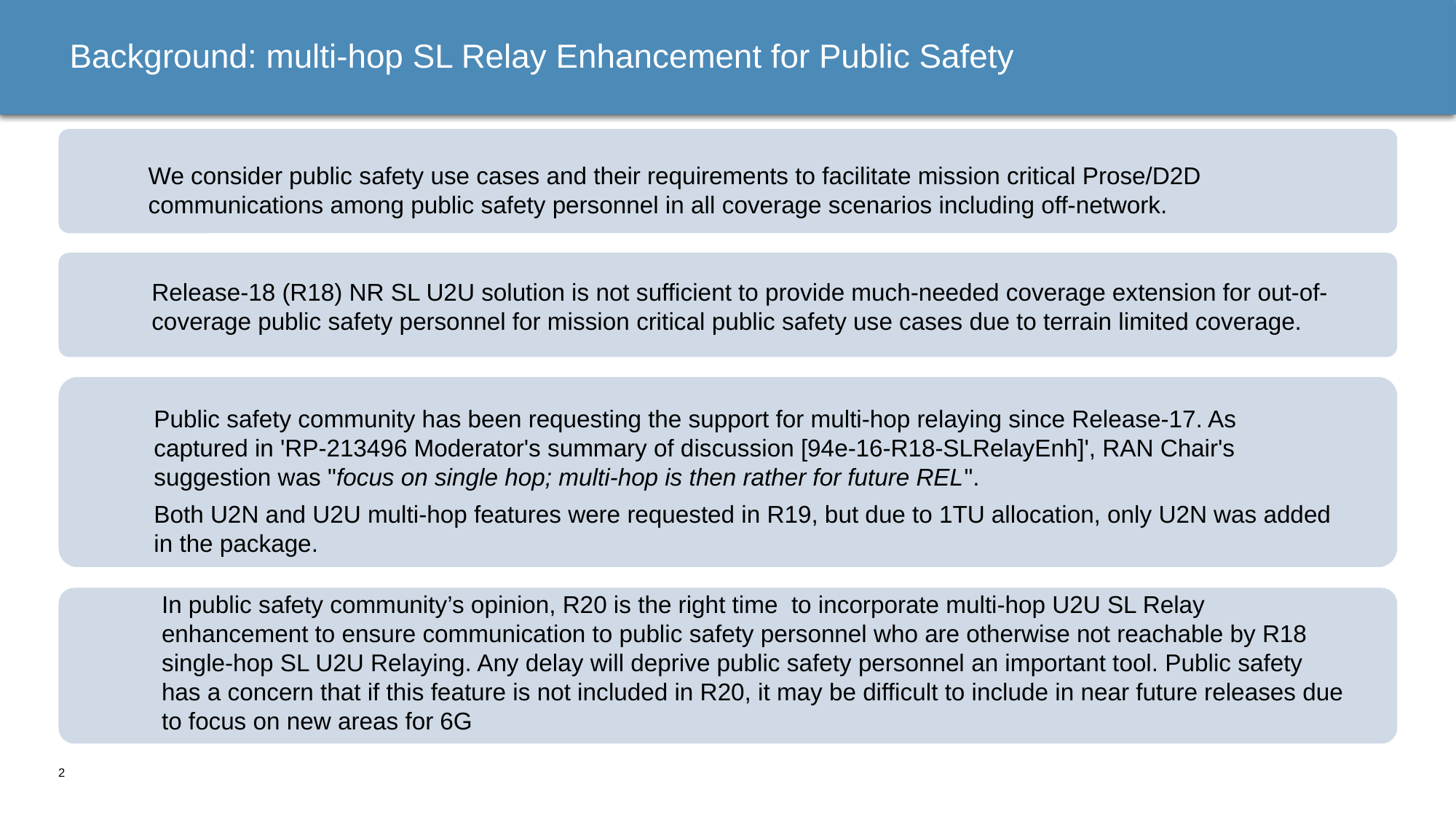

# Background: multi-hop SL Relay Enhancement for Public Safety

We consider public safety use cases and their requirements to facilitate mission critical Prose/D2D communications among public safety personnel in all coverage scenarios including off-network.

Release-18 (R18) NR SL U2U solution is not sufficient to provide much-needed coverage extension for out-of-coverage public safety personnel for mission critical public safety use cases due to terrain limited coverage.

Public safety community has been requesting the support for multi-hop relaying since Release-17. As captured in 'RP-213496 Moderator's summary of discussion [94e-16-R18-SLRelayEnh]', RAN Chair's suggestion was "focus on single hop; multi-hop is then rather for future REL".
Both U2N and U2U multi-hop features were requested in R19, but due to 1TU allocation, only U2N was added in the package.

In public safety community’s opinion, R20 is the right time  to incorporate multi-hop U2U SL Relay enhancement to ensure communication to public safety personnel who are otherwise not reachable by R18 single-hop SL U2U Relaying. Any delay will deprive public safety personnel an important tool. Public safety has a concern that if this feature is not included in R20, it may be difficult to include in near future releases due to focus on new areas for 6G
2